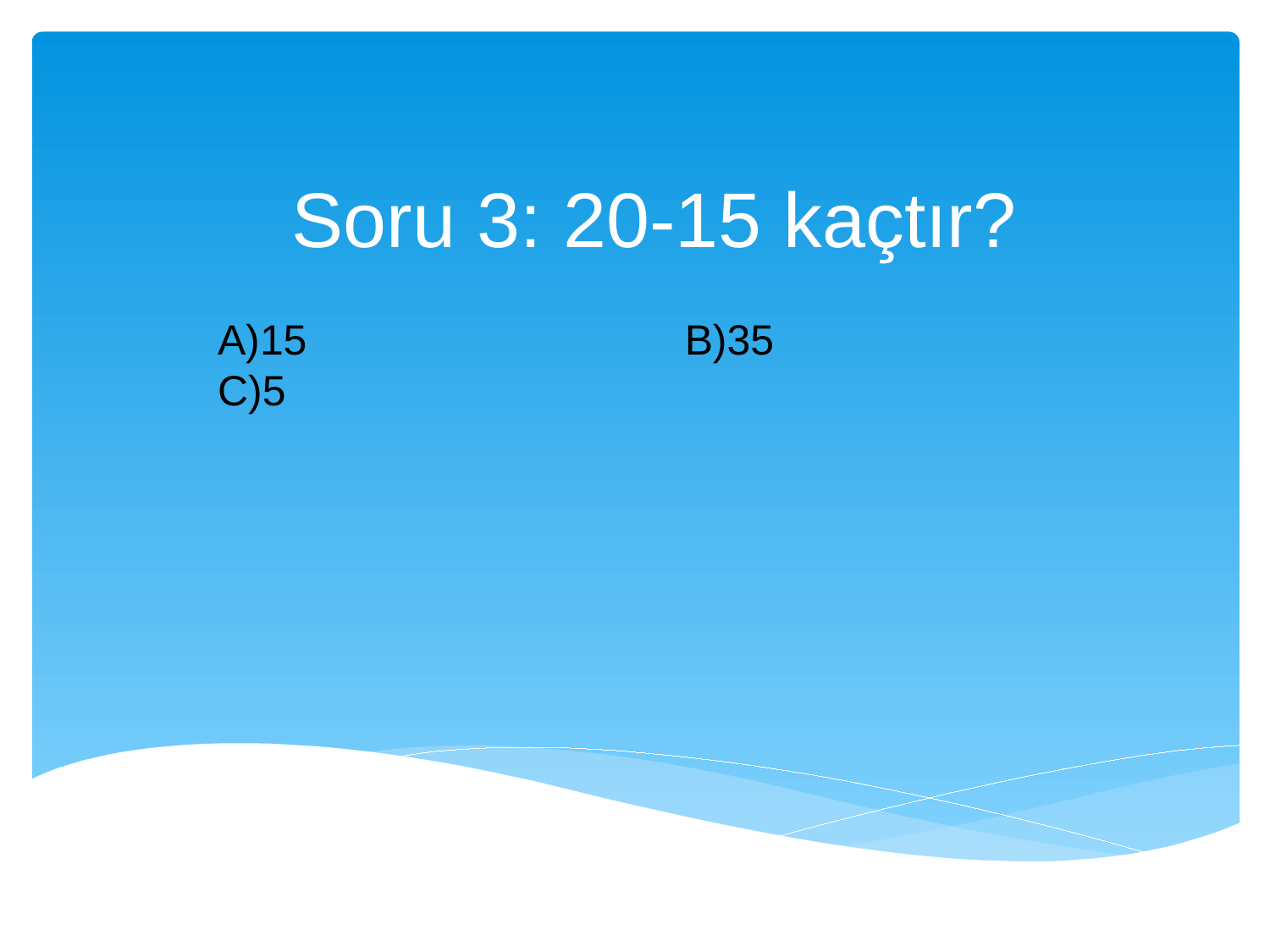

# Soru 3: 20-15 kaçtır?
A)15                                B)35                         C)5